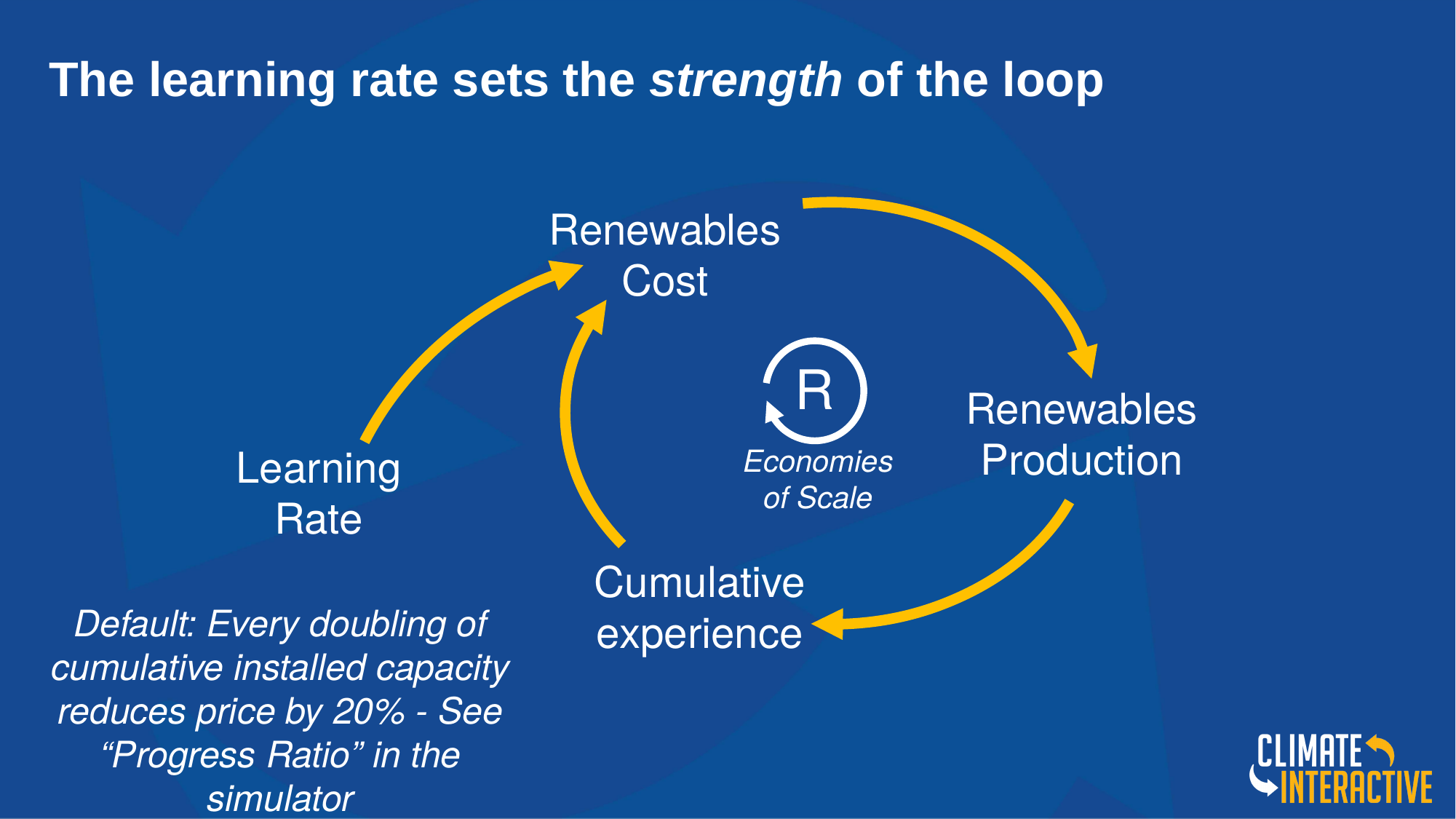

# The learning rate sets the strength of the loop
Renewables Cost

R
Renewables Production
Learning
Rate
Economies of Scale
Cumulative experience
Default: Every doubling of cumulative installed capacity reduces price by 20% - See “Progress Ratio” in the simulator